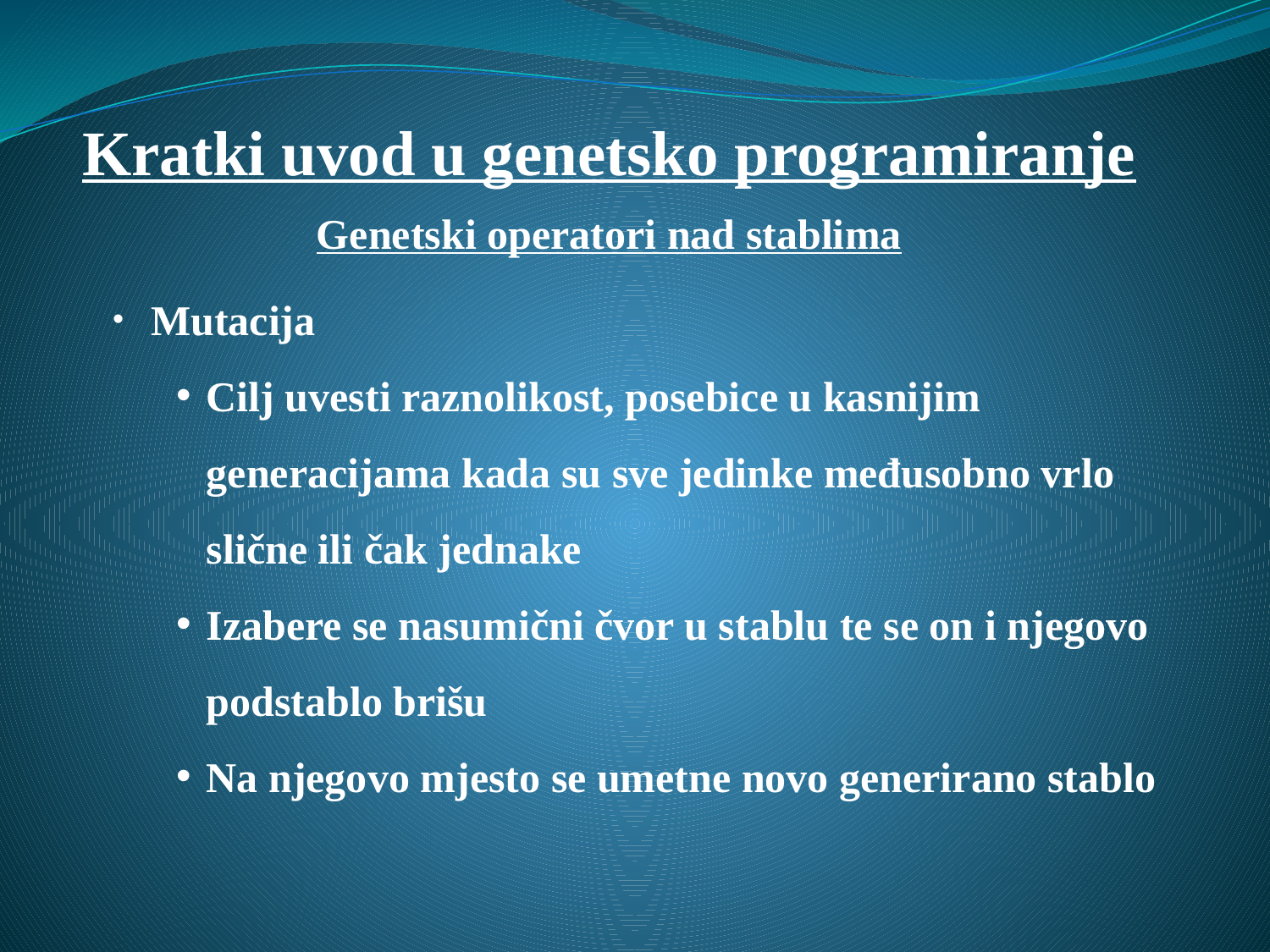

# Kratki uvod u genetsko programiranje
Genetski operatori nad stablima
 Mutacija
Cilj uvesti raznolikost, posebice u kasnijim generacijama kada su sve jedinke međusobno vrlo slične ili čak jednake
Izabere se nasumični čvor u stablu te se on i njegovo podstablo brišu
Na njegovo mjesto se umetne novo generirano stablo